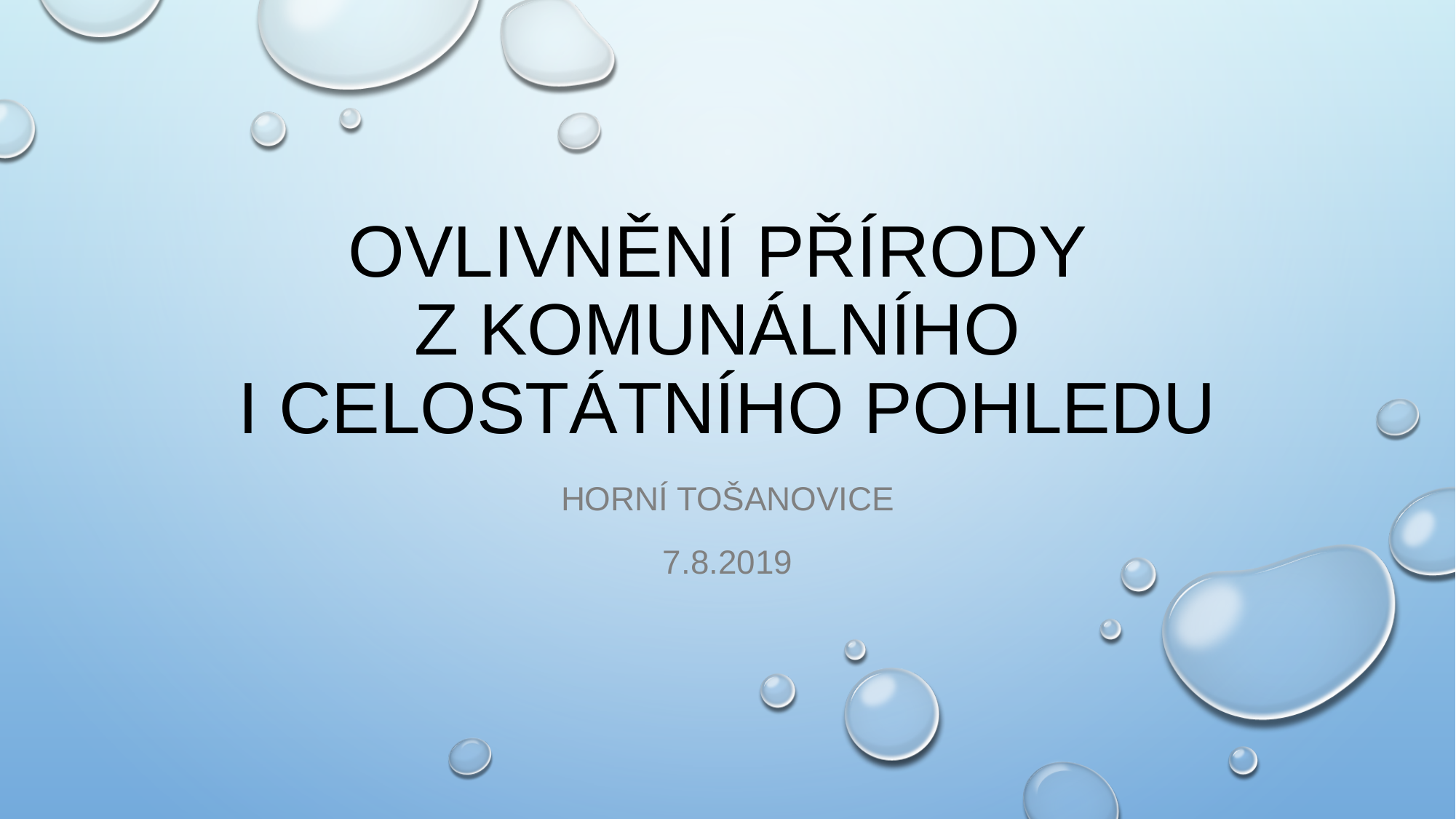

# OVLIVNĚNÍ PŘÍRODY z komunálního i celostátního pohledu
Horní Tošanovice
7.8.2019